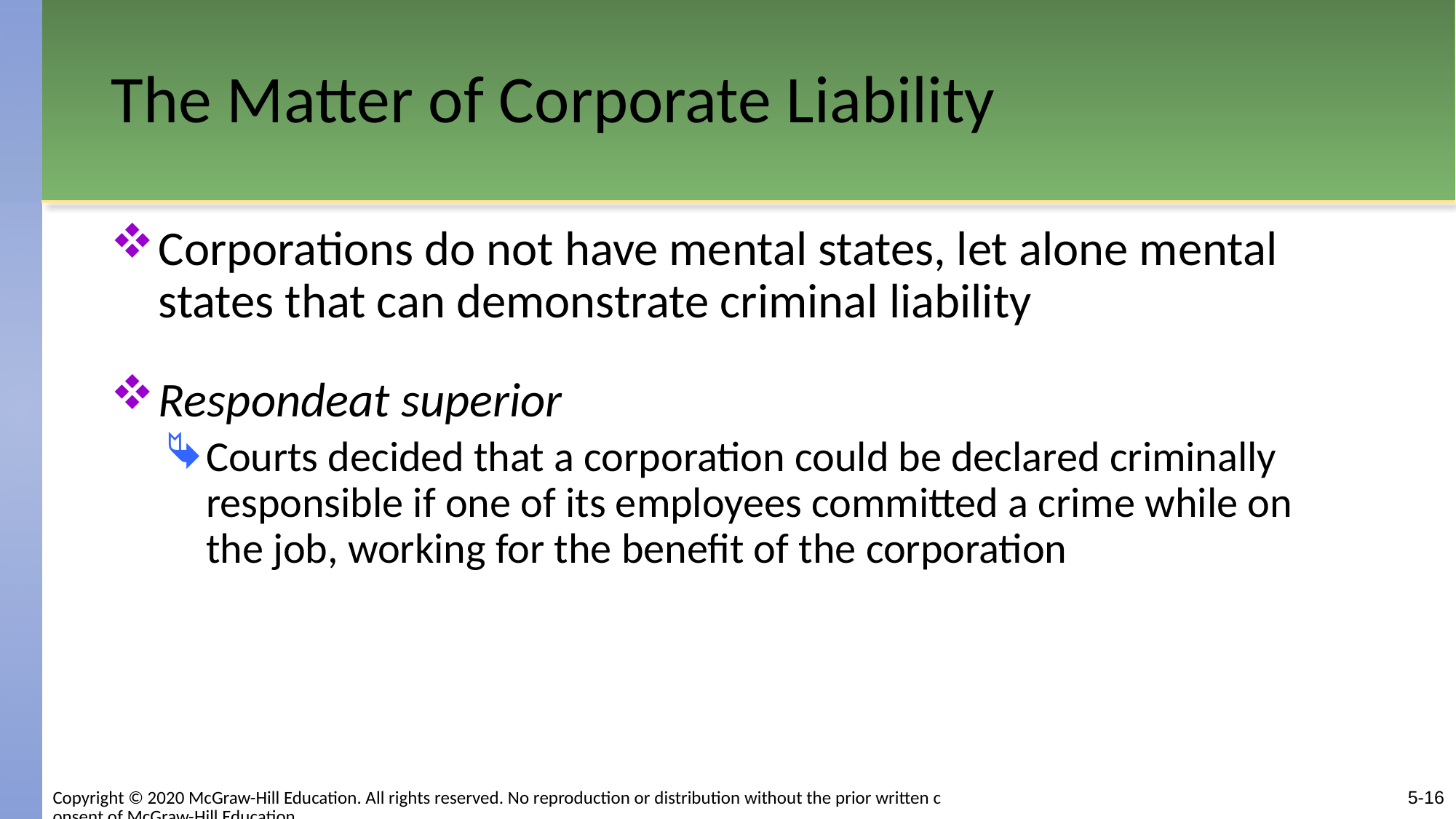

# The Matter of Corporate Liability
Corporations do not have mental states, let alone mental states that can demonstrate criminal liability

Respondeat superior
Courts decided that a corporation could be declared criminally responsible if one of its employees committed a crime while on the job, working for the benefit of the corporation
Copyright © 2020 McGraw-Hill Education. All rights reserved. No reproduction or distribution without the prior written consent of McGraw-Hill Education.
5-16